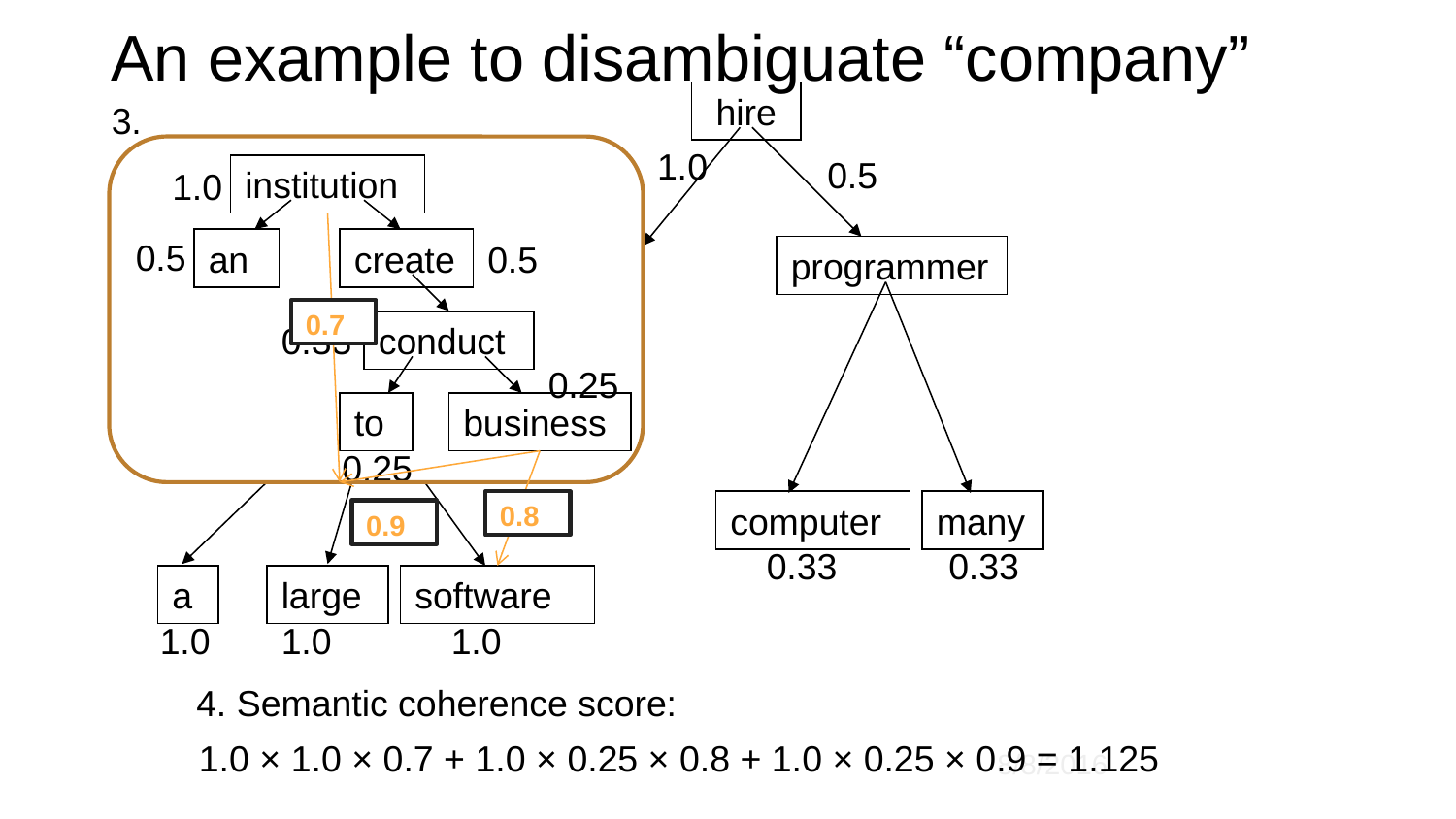

An example to disambiguate “company”
hire
3.

1.0
0.5
institution
1.0

0.5
an
create
0.5
programmer

0.7
0.33
conduct
0.25

to
business
0.25

0.8
computer
many
0.9
0.33
0.33
a
large
software
1.0
1.0
1.0
4. Semantic coherence score:
1.0 × 1.0 × 0.7 + 1.0 × 0.25 × 0.8 + 1.0 × 0.25 × 0.9 = 1.125
8/8/2016
19